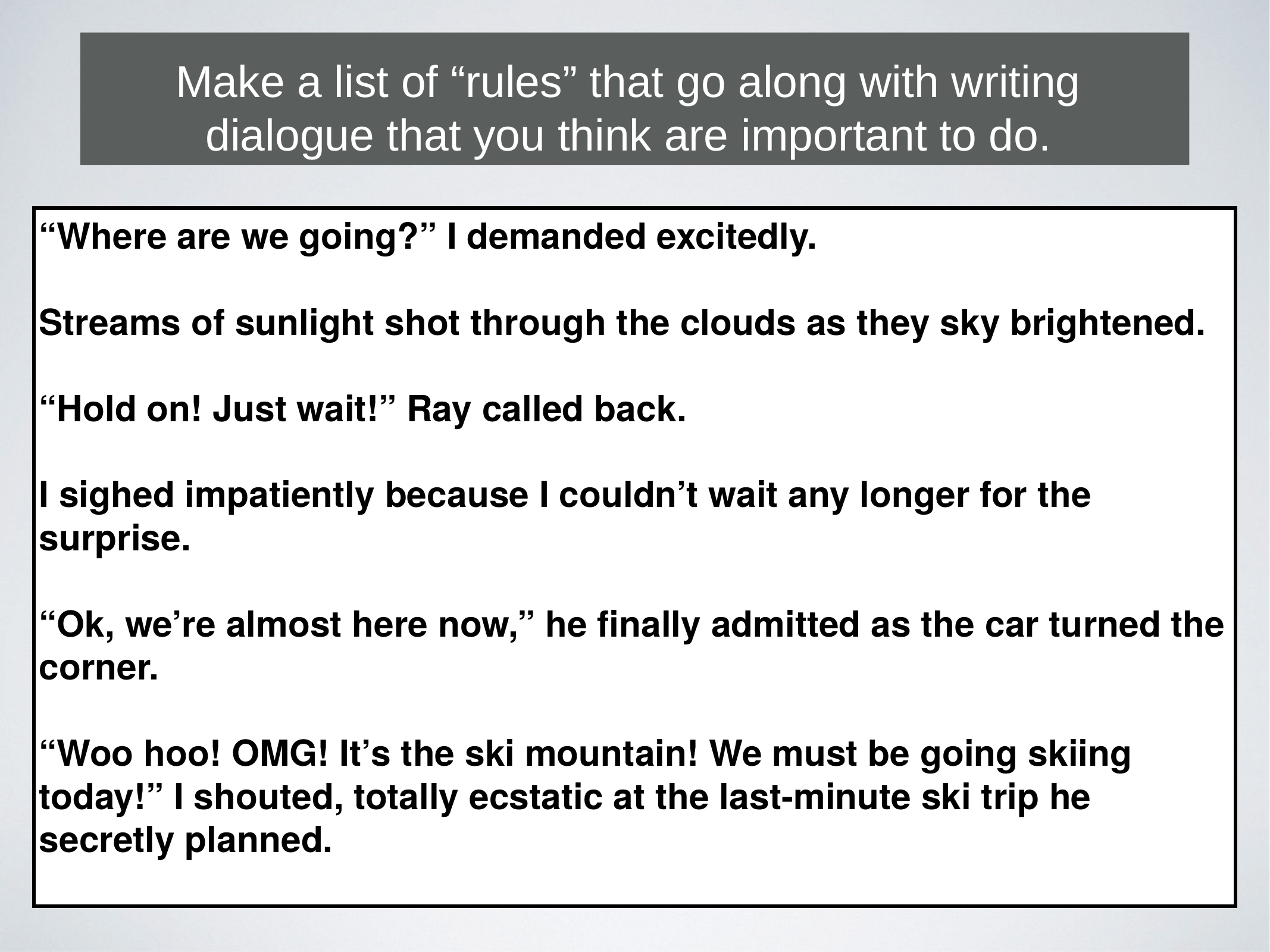

# Make a list of “rules” that go along with writing
dialogue that you think are important to do.
“Where are we going?” I demanded excitedly.

Streams of sunlight shot through the clouds as they sky brightened.

“Hold on! Just wait!” Ray called back.

I sighed impatiently because I couldn’t wait any longer for the surprise.

“Ok, we’re almost here now,” he finally admitted as the car turned the corner.

“Woo hoo! OMG! It’s the ski mountain! We must be going skiing today!” I shouted, totally ecstatic at the last-minute ski trip he secretly planned.